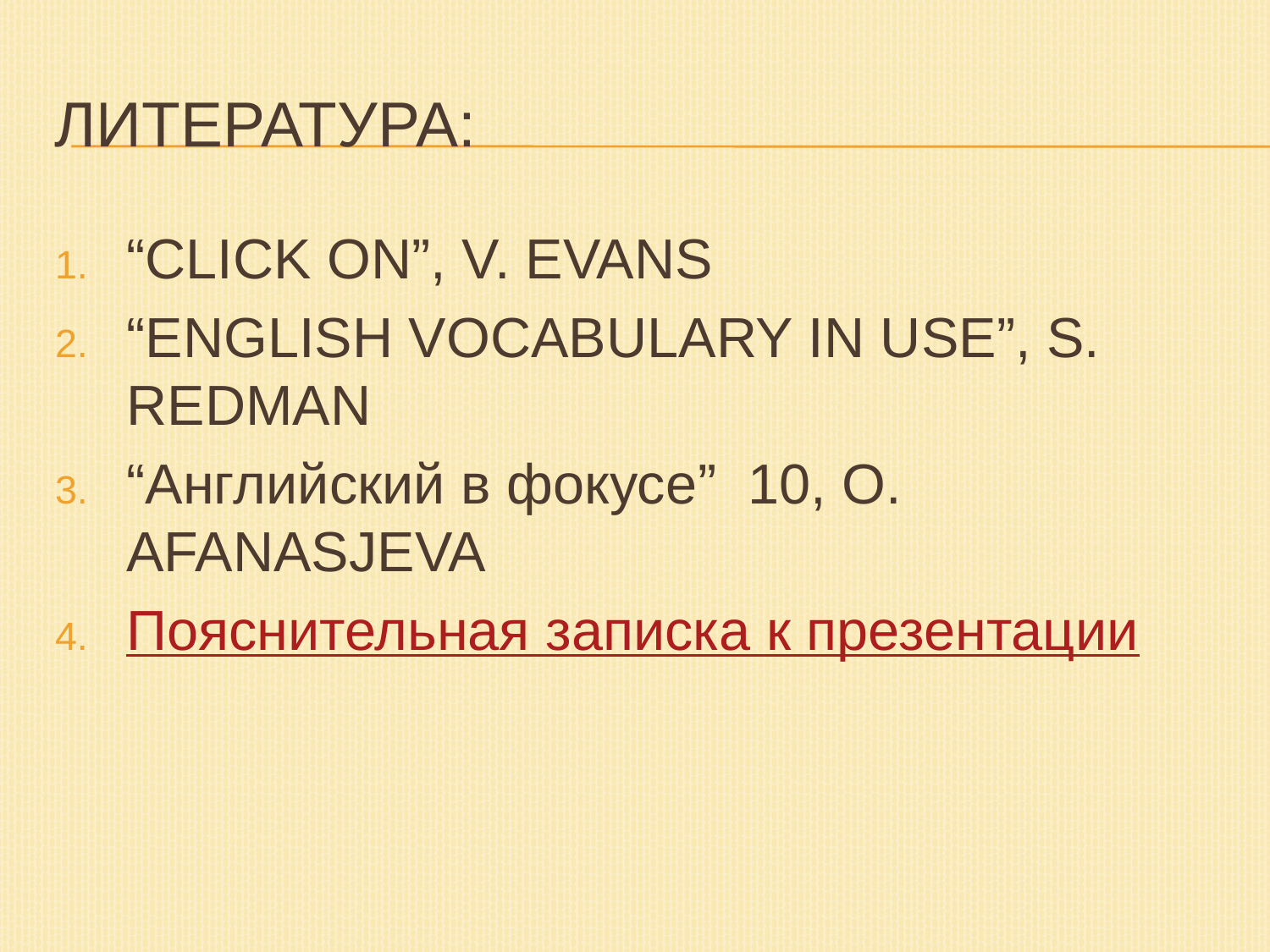

# ЛИТЕРАТУРА:
“CLICK ON”, V. EVANS
“ENGLISH VOCABULARY IN USE”, S. REDMAN
“Английский в фокусе”  10, O. AFANASJEVA
Пояснительная записка к презентации